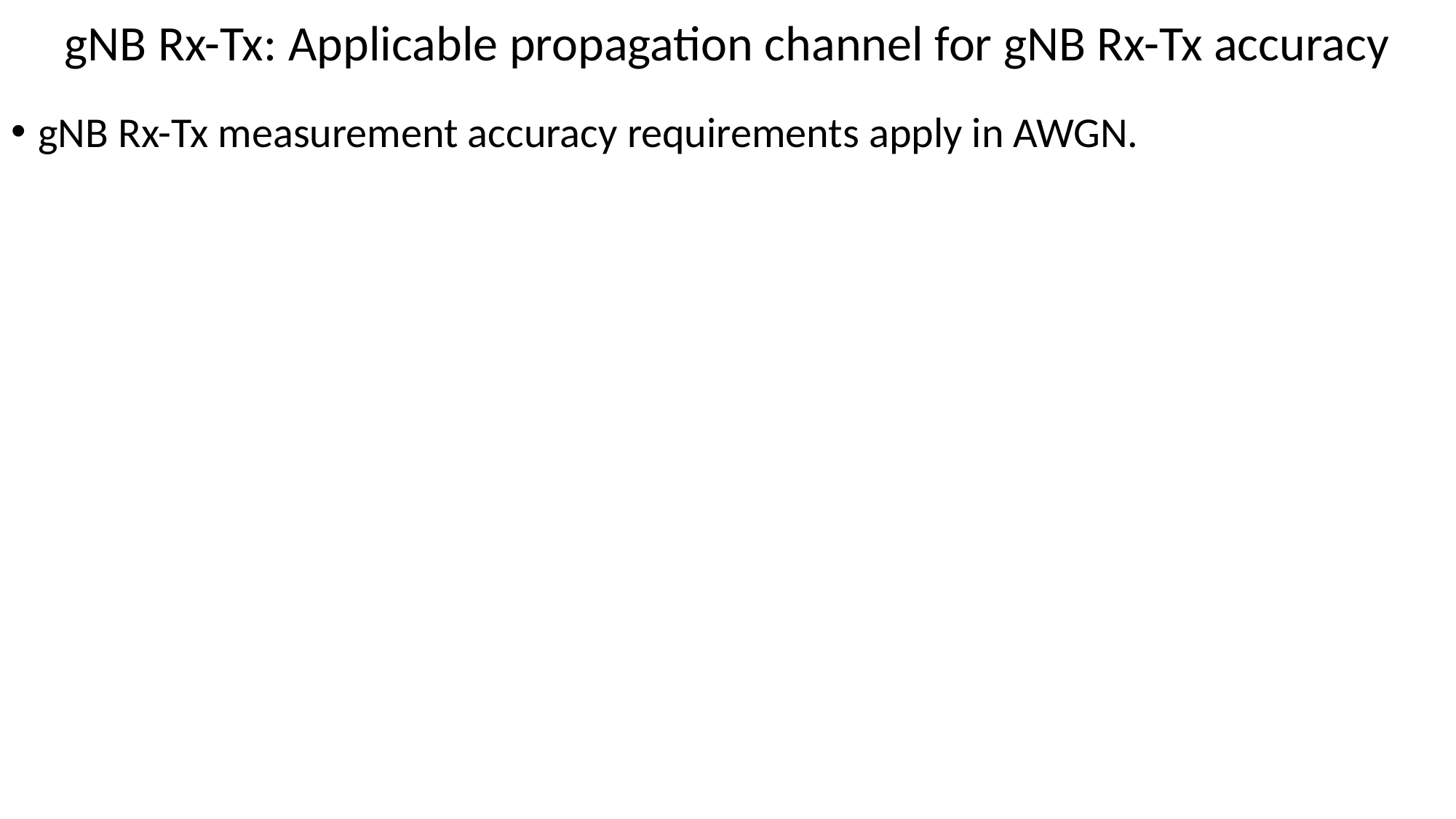

# gNB Rx-Tx: Applicable propagation channel for gNB Rx-Tx accuracy
gNB Rx-Tx measurement accuracy requirements apply in AWGN.